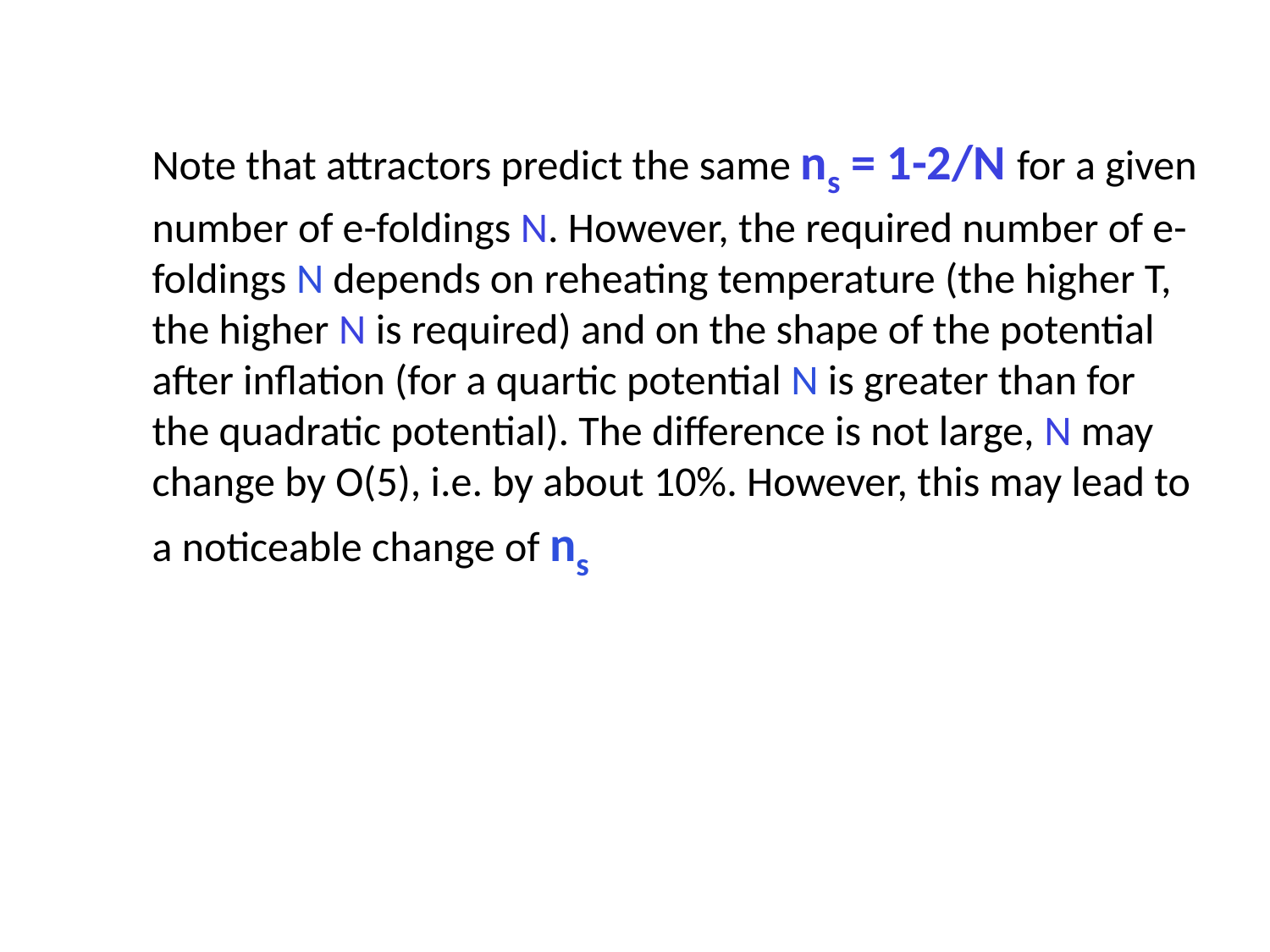

Note that attractors predict the same ns = 1-2/N for a given number of e-foldings N. However, the required number of e-foldings N depends on reheating temperature (the higher T, the higher N is required) and on the shape of the potential after inflation (for a quartic potential N is greater than for the quadratic potential). The difference is not large, N may change by O(5), i.e. by about 10%. However, this may lead to a noticeable change of ns